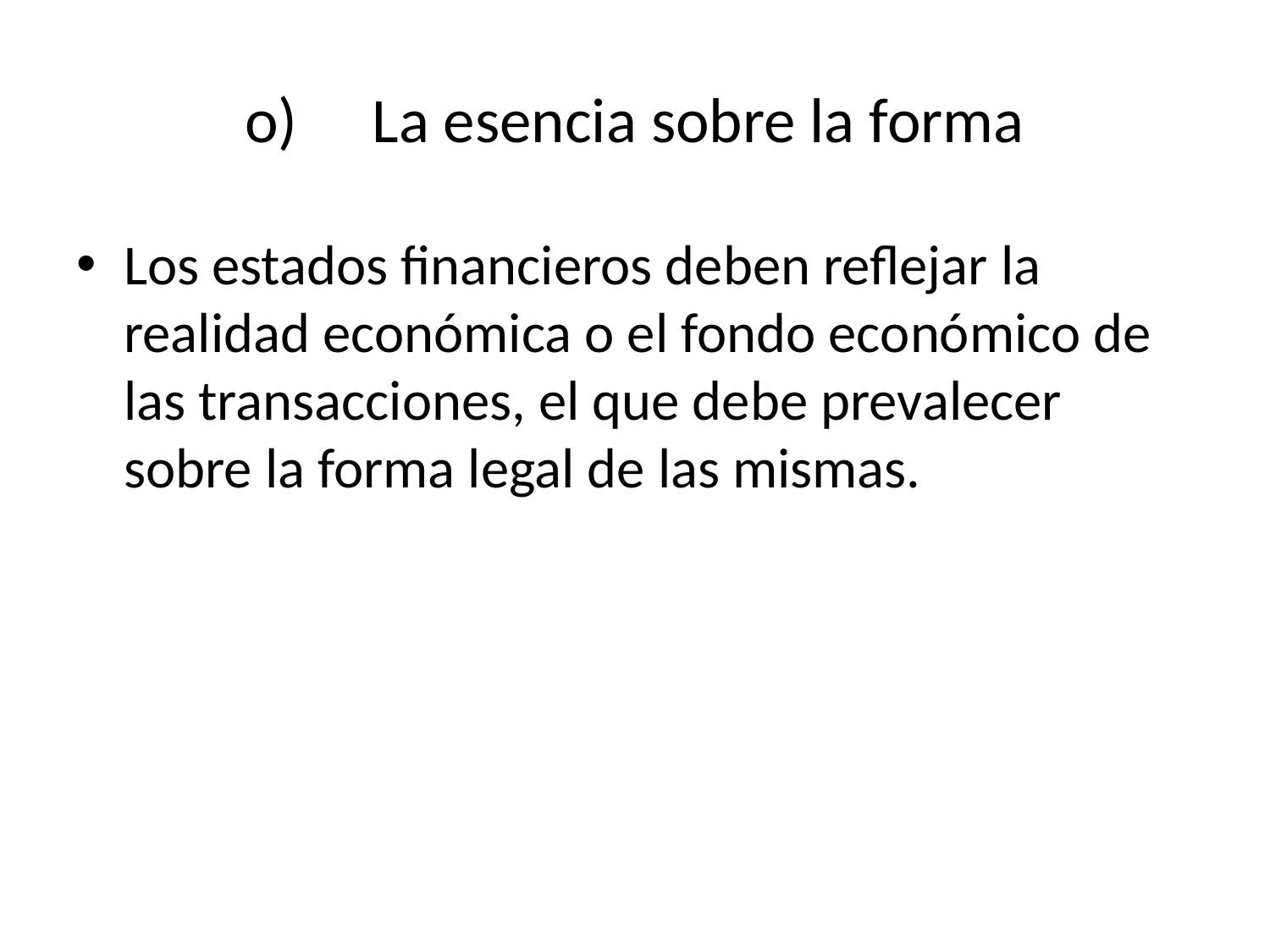

# o)	La esencia sobre la forma
Los estados financieros deben reflejar la realidad económica o el fondo económico de las transacciones, el que debe prevalecer sobre la forma legal de las mismas.